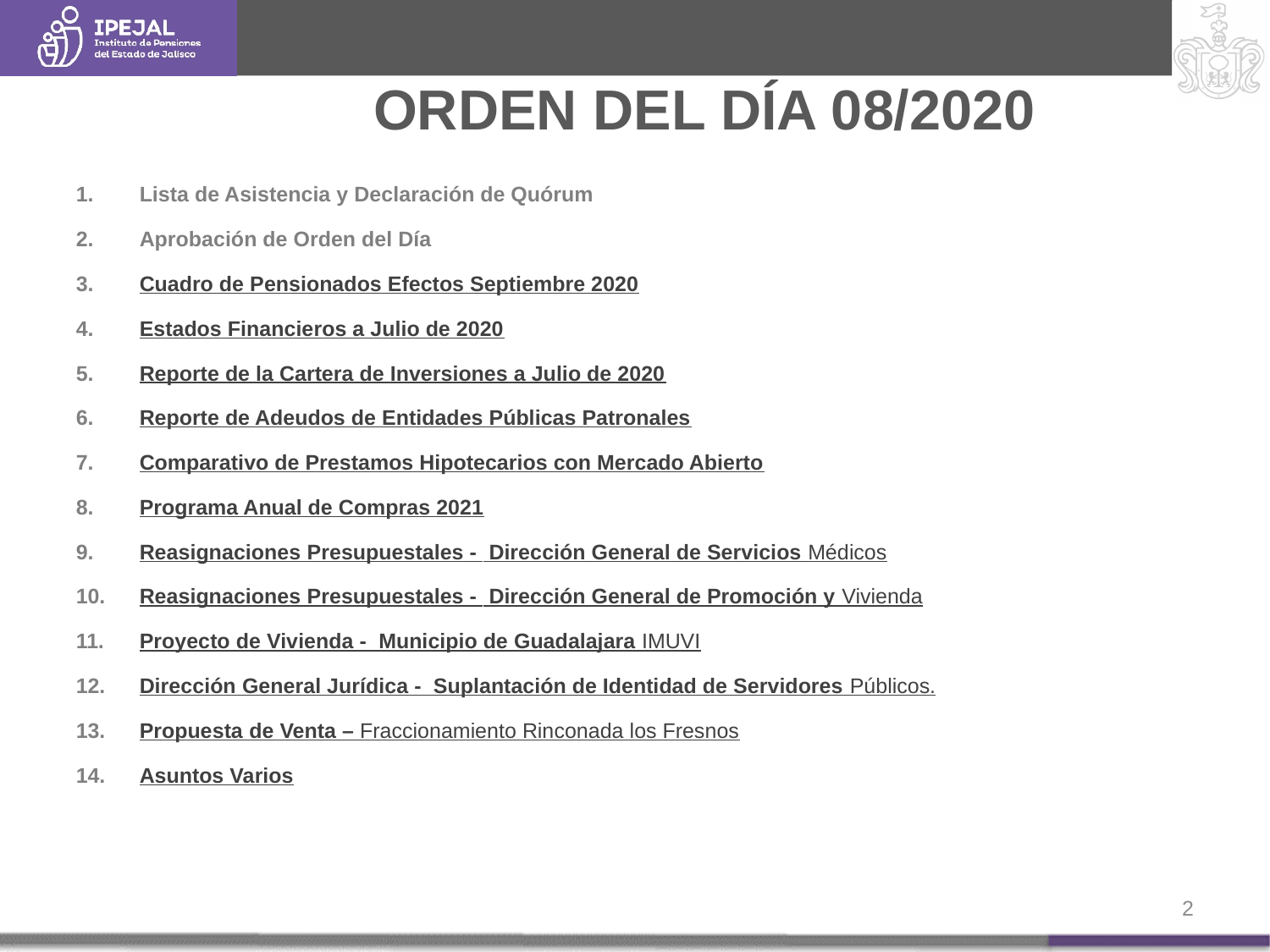

# ORDEN DEL DÍA 08/2020
Lista de Asistencia y Declaración de Quórum
Aprobación de Orden del Día
Cuadro de Pensionados Efectos Septiembre 2020
Estados Financieros a Julio de 2020
Reporte de la Cartera de Inversiones a Julio de 2020
Reporte de Adeudos de Entidades Públicas Patronales
Comparativo de Prestamos Hipotecarios con Mercado Abierto
Programa Anual de Compras 2021
Reasignaciones Presupuestales -  Dirección General de Servicios Médicos
Reasignaciones Presupuestales -  Dirección General de Promoción y Vivienda
Proyecto de Vivienda -  Municipio de Guadalajara IMUVI
Dirección General Jurídica -  Suplantación de Identidad de Servidores Públicos.
Propuesta de Venta – Fraccionamiento Rinconada los Fresnos
Asuntos Varios

2